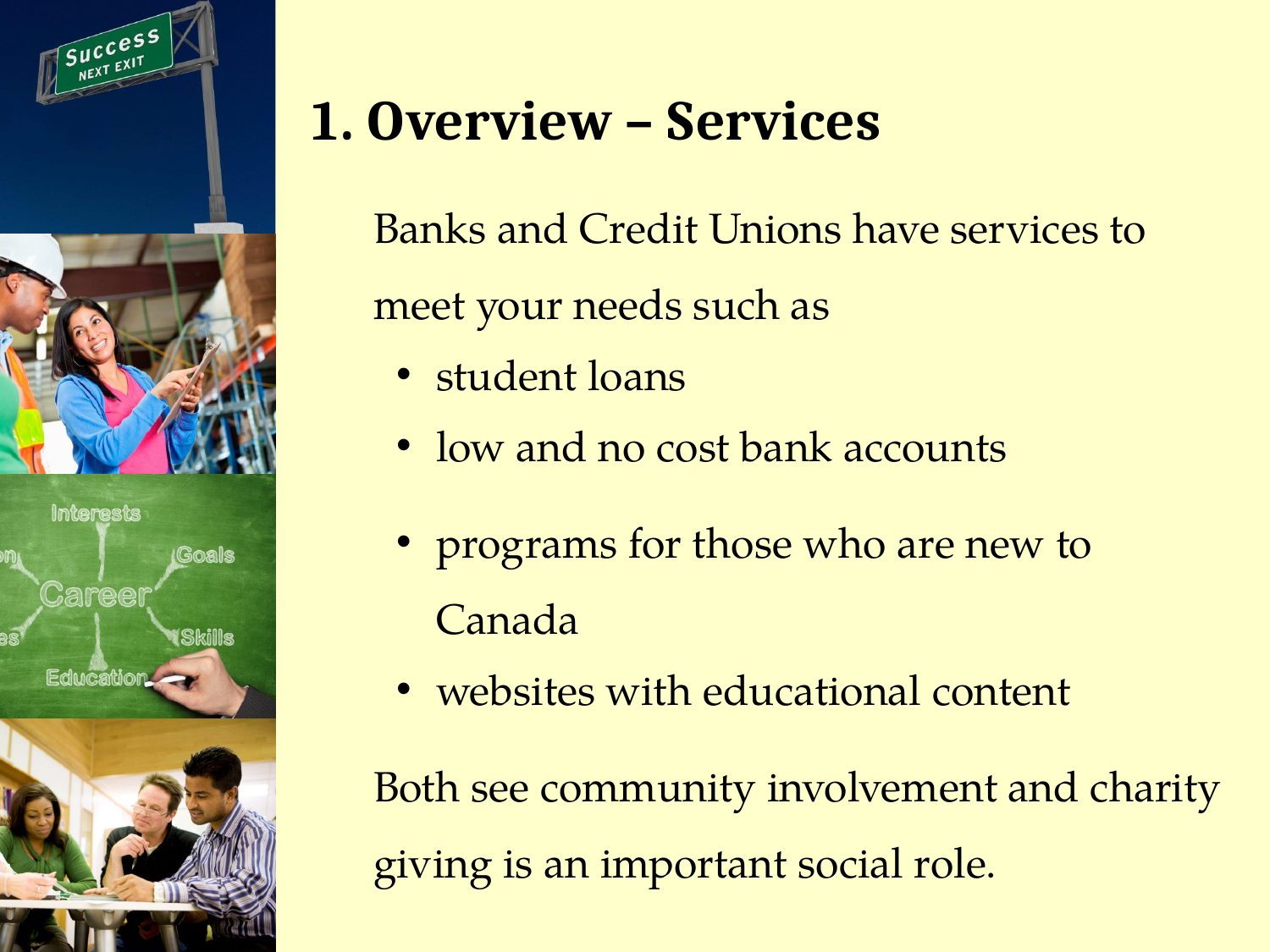

# 1. Overview – Services
Banks and Credit Unions have services to meet your needs such as
student loans
low and no cost bank accounts
programs for those who are new to Canada
websites with educational content
Both see community involvement and charity giving is an important social role.